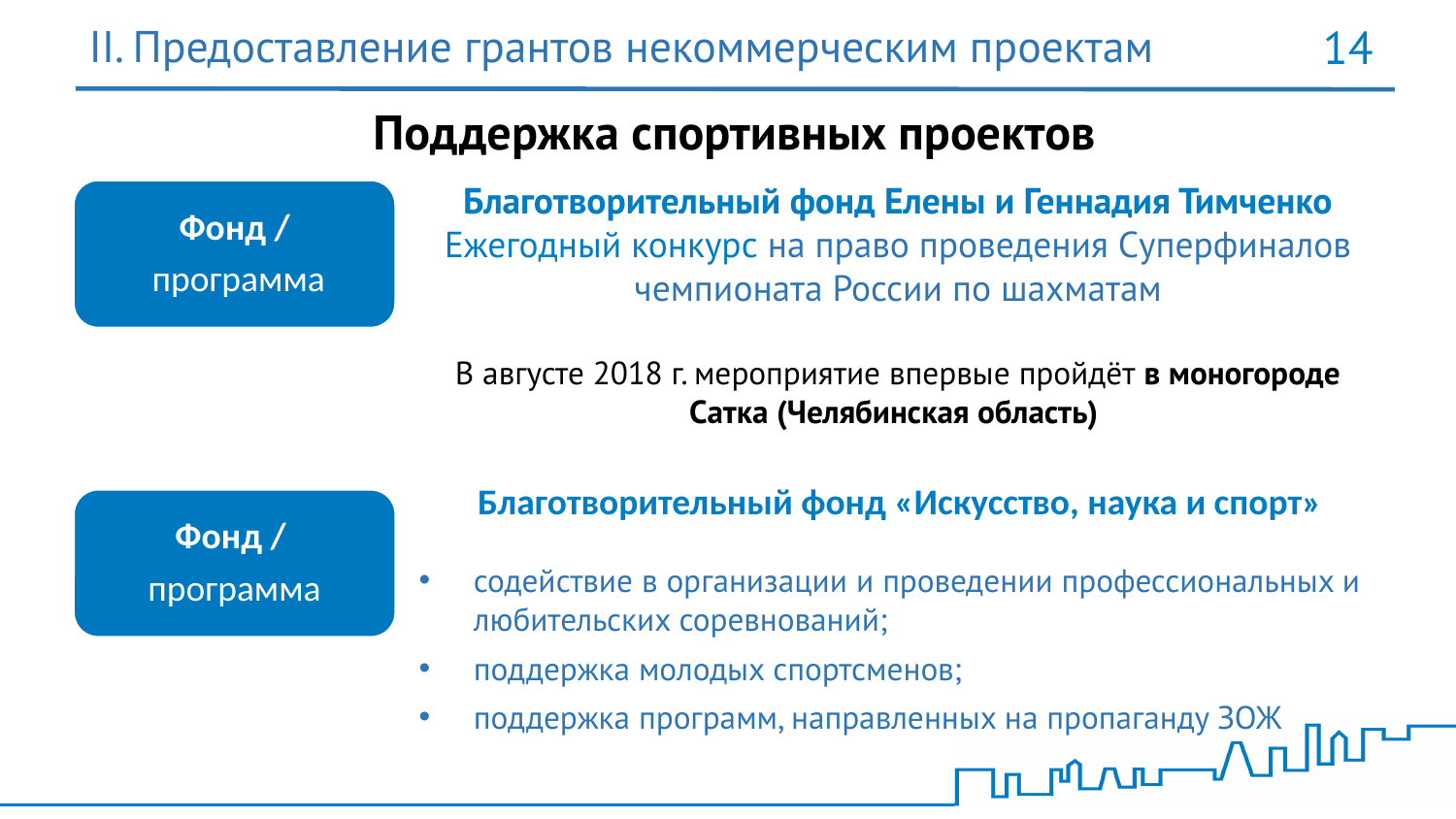

# II. Предоставление грантов некоммерческим проектам
14
Поддержка спортивных проектов
Благотворительный фонд Елены и Геннадия Тимченко
Ежегодный конкурс на право проведения Суперфиналов чемпионата России по шахматам

В августе 2018 г. мероприятие впервые пройдёт в моногороде Сатка (Челябинская область)

Фонд /
 программа
Благотворительный фонд «Искусство, наука и спорт»

содействие в организации и проведении профессиональных и любительских соревнований;
поддержка молодых спортсменов;
поддержка программ, направленных на пропаганду ЗОЖ

Фонд /
программа